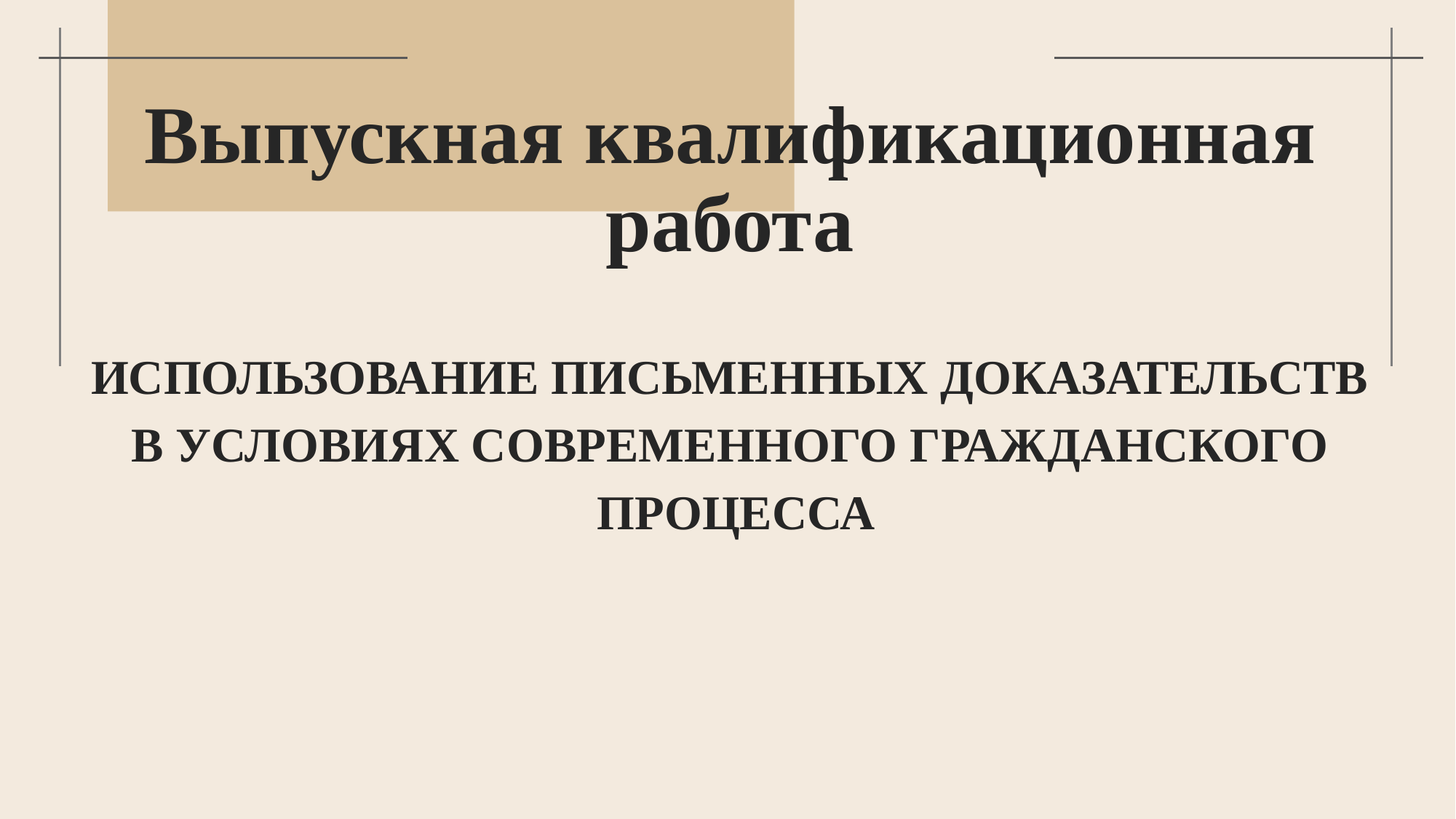

Выпускная квалификационная работа

ИСПОЛЬЗОВАНИЕ ПИСЬМЕННЫХ ДОКАЗАТЕЛЬСТВ
В УСЛОВИЯХ СОВРЕМЕННОГО ГРАЖДАНСКОГО
 ПРОЦЕССА